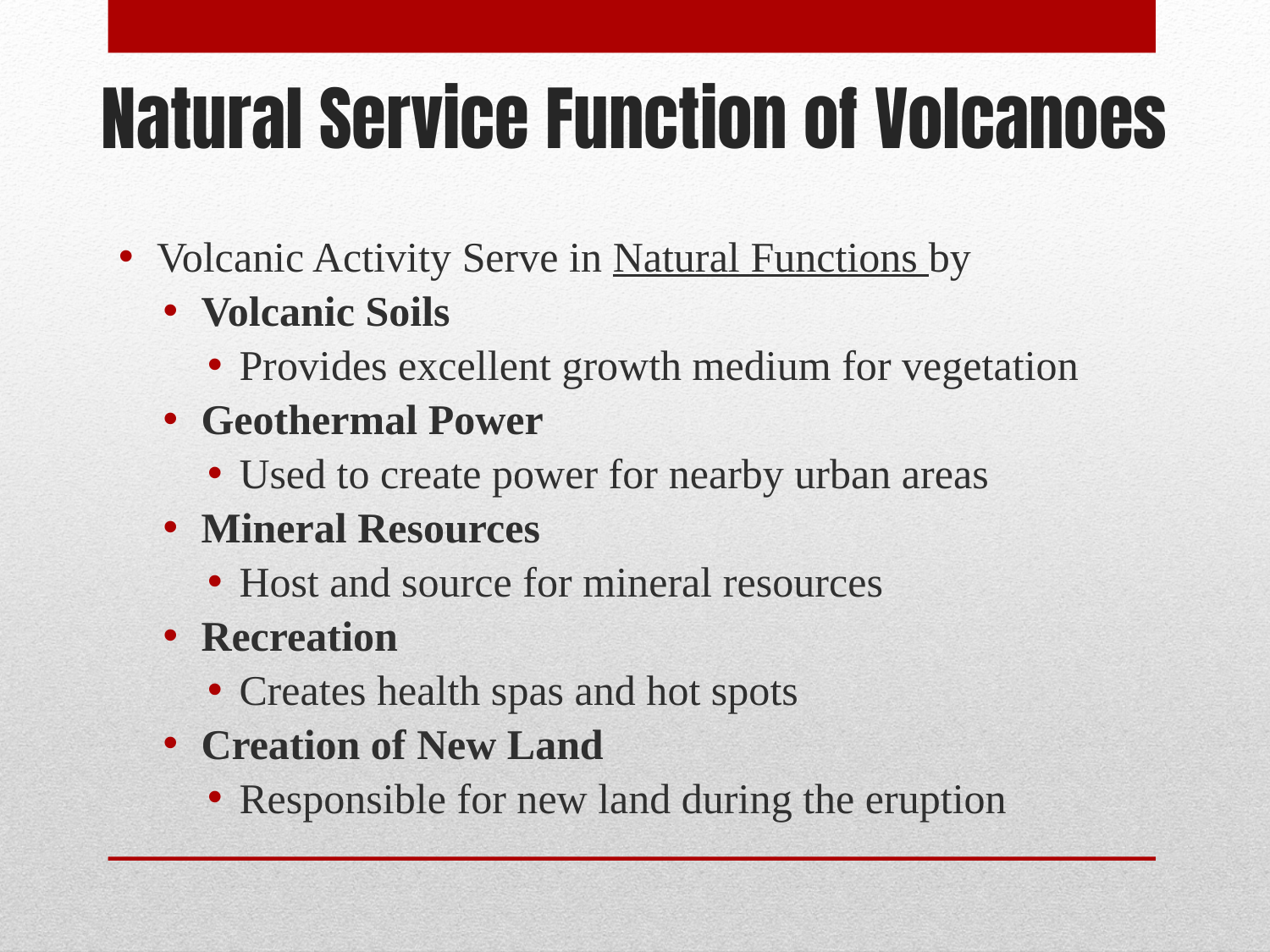

# Natural Service Function of Volcanoes
Volcanic Activity Serve in Natural Functions by
Volcanic Soils
Provides excellent growth medium for vegetation
Geothermal Power
Used to create power for nearby urban areas
Mineral Resources
Host and source for mineral resources
Recreation
Creates health spas and hot spots
Creation of New Land
Responsible for new land during the eruption